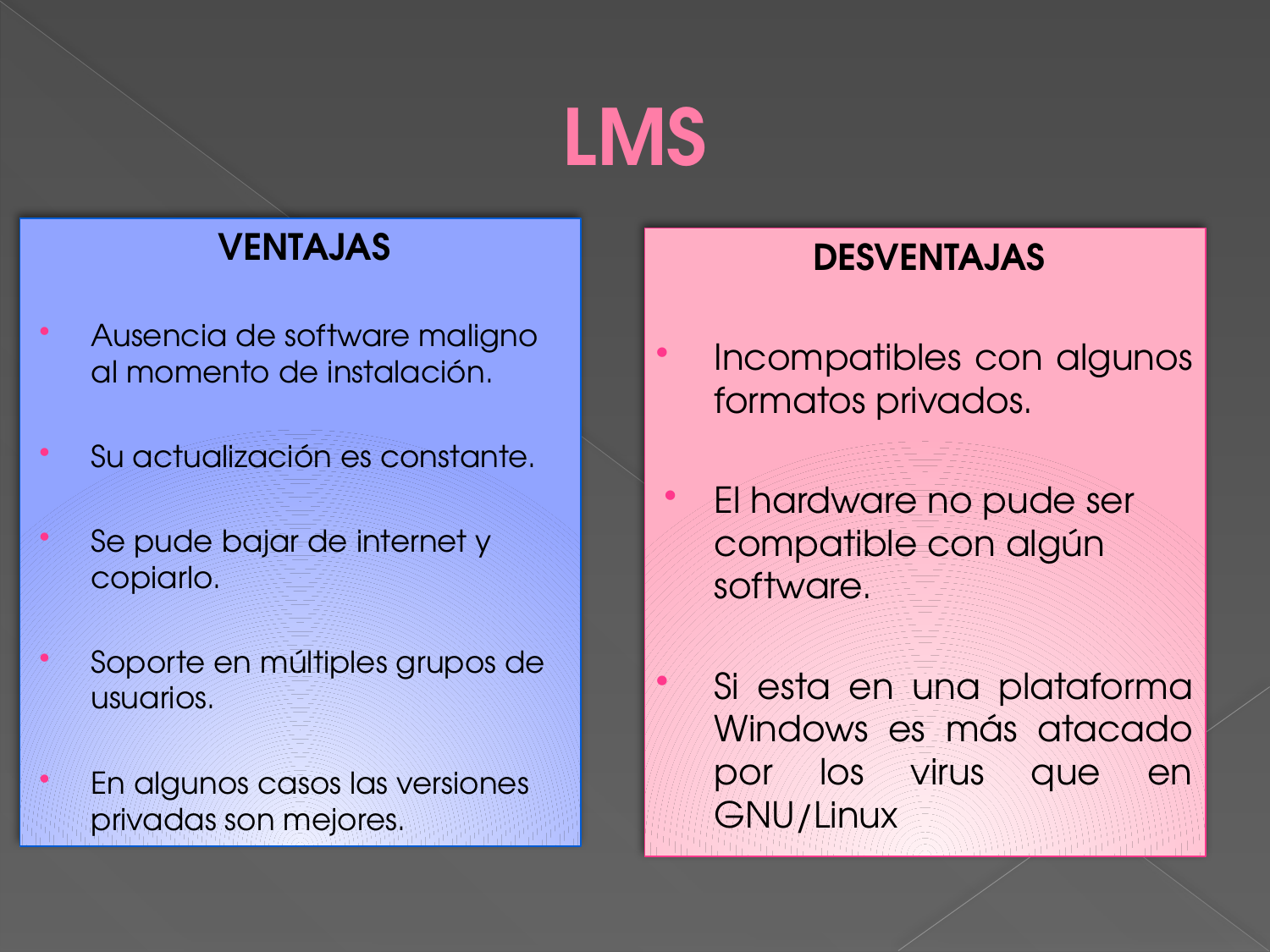

# LMS
VENTAJAS

Ausencia de software maligno al momento de instalación.

Su actualización es constante.

Se pude bajar de internet y copiarlo.

Soporte en múltiples grupos de usuarios.

En algunos casos las versiones privadas son mejores.
DESVENTAJAS

Incompatibles con algunos formatos privados.

El hardware no pude ser compatible con algún software.

Si esta en una plataforma Windows es más atacado por los virus que en GNU/Linux